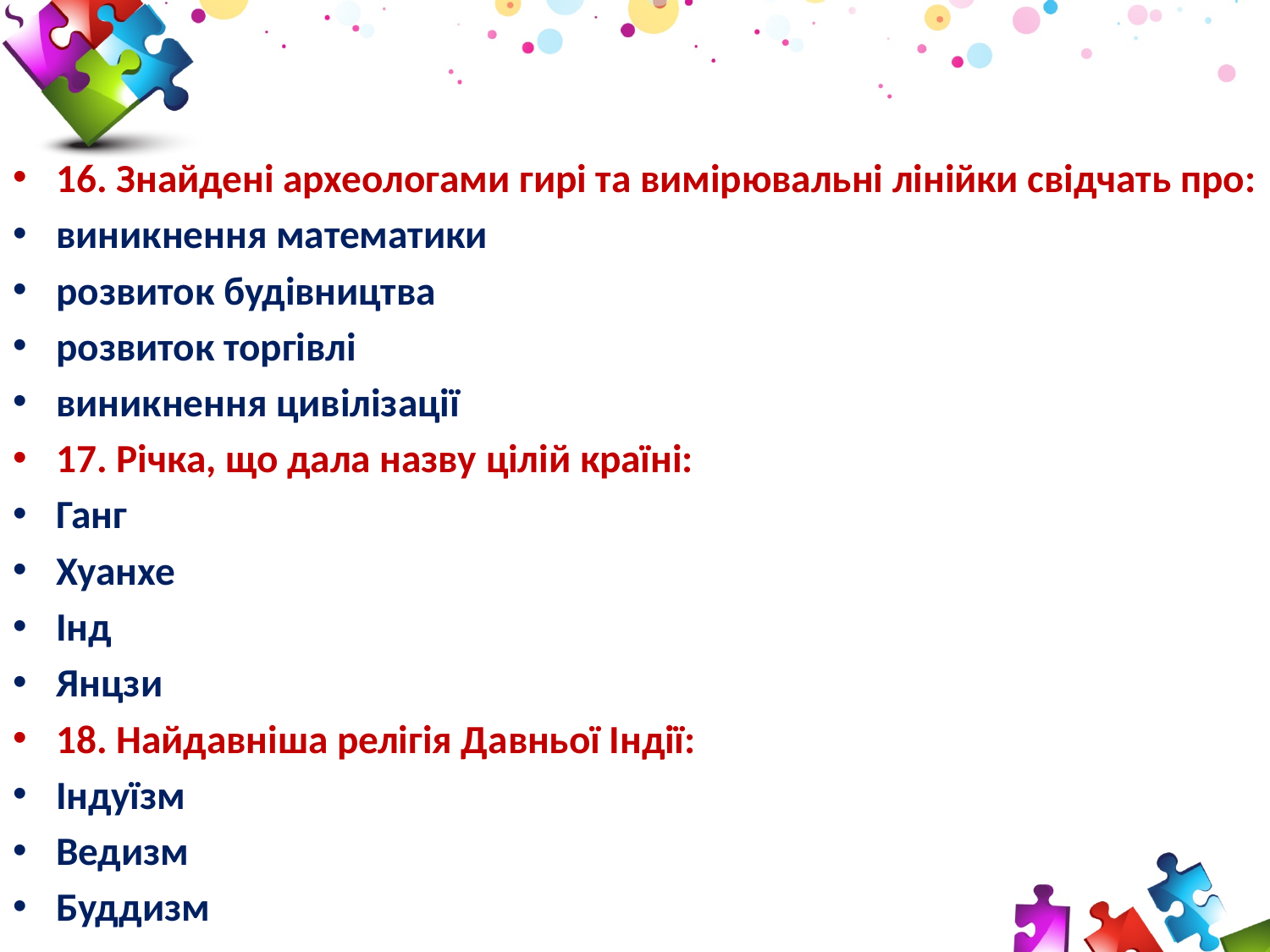

#
16. Знайдені археологами гирі та вимірювальні лінійки свідчать про:
виникнення математики
розвиток будівництва
розвиток торгівлі
виникнення цивілізації
17. Річка, що дала назву цілій країні:
Ганг
Хуанхе
Інд
Янцзи
18. Найдавніша релігія Давньої Індії:
Індуїзм
Ведизм
Буддизм